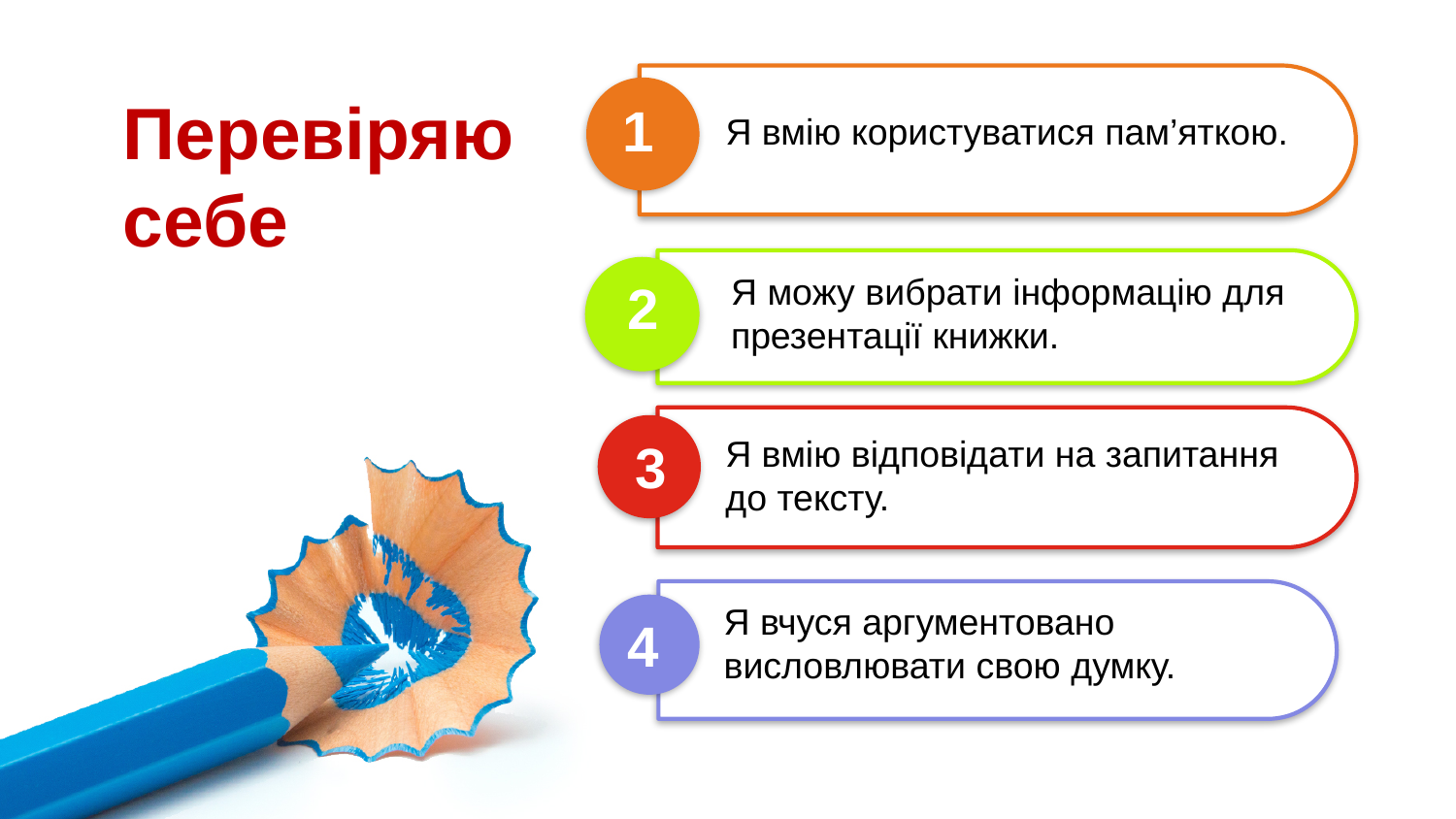

Перевіряю себе

1
Я вмію користуватися пам’яткою.

Я можу вибрати інформацію для
презентації книжки.

2

Я вмію відповідати на запитання
до тексту.
3
Я вчуся аргументовано
висловлювати свою думку.

4